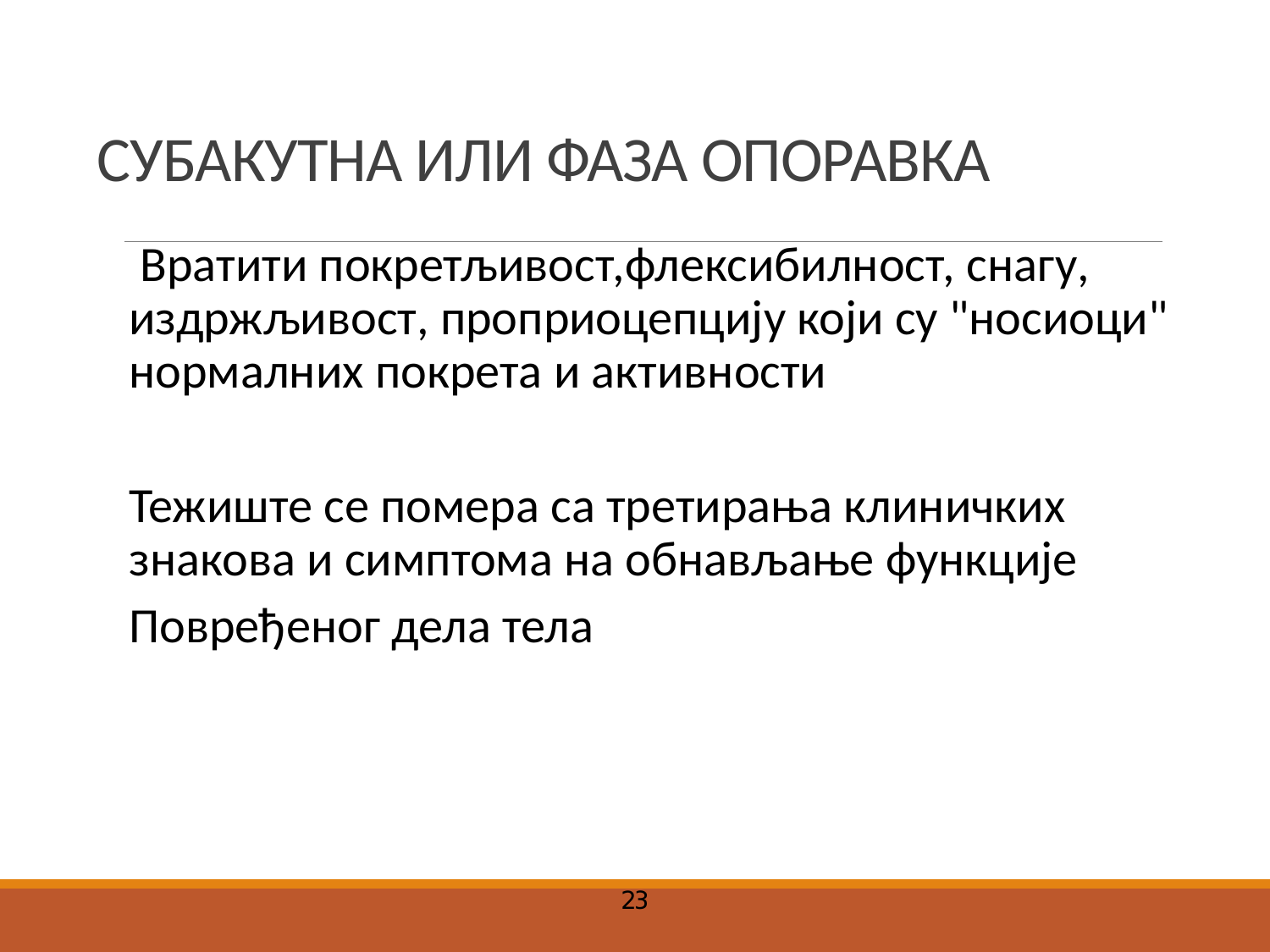

# СУБАКУТНА ИЛИ ФАЗА ОПОРАВКА
 Вратити покретљивост,флексибилност, снагу, издржљивост, проприоцепцију који су "носиоци" нормалних покрета и активности

Тежиште се помера са третирања клиничких знакова и симптома на обнављање функције
Повређеног дела тела
23